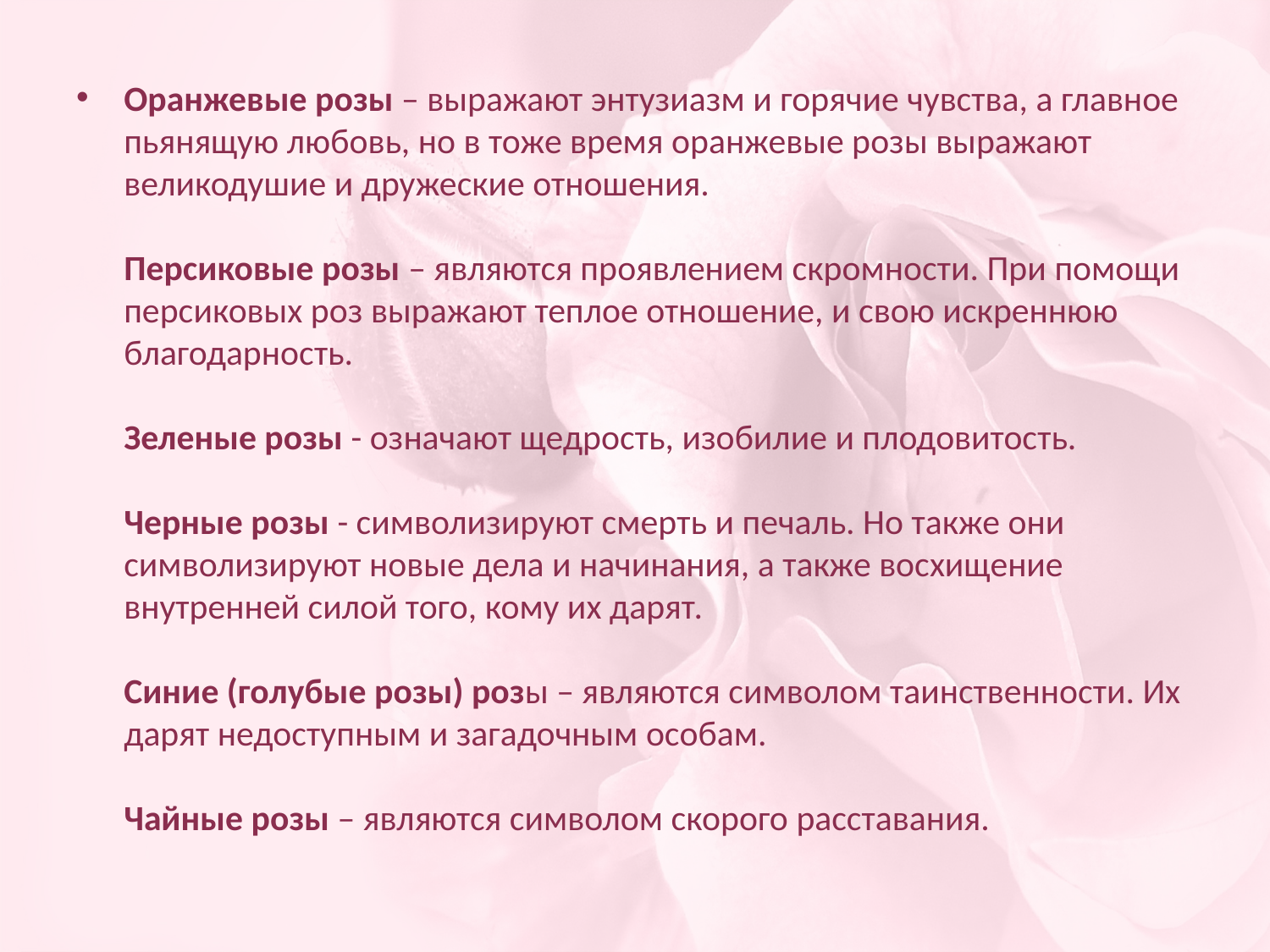

#
Оранжевые розы – выражают энтузиазм и горячие чувства, а главное пьянящую любовь, но в тоже время оранжевые розы выражают великодушие и дружеские отношения.
Персиковые розы – являются проявлением скромности. При помощи персиковых роз выражают теплое отношение, и свою искреннюю благодарность.
Зеленые розы - означают щедрость, изобилие и плодовитость.
Черные розы - символизируют смерть и печаль. Но также они символизируют новые дела и начинания, а также восхищение внутренней силой того, кому их дарят.
Синие (голубые розы) розы – являются символом таинственности. Их дарят недоступным и загадочным особам.
Чайные розы – являются символом скорого расставания.